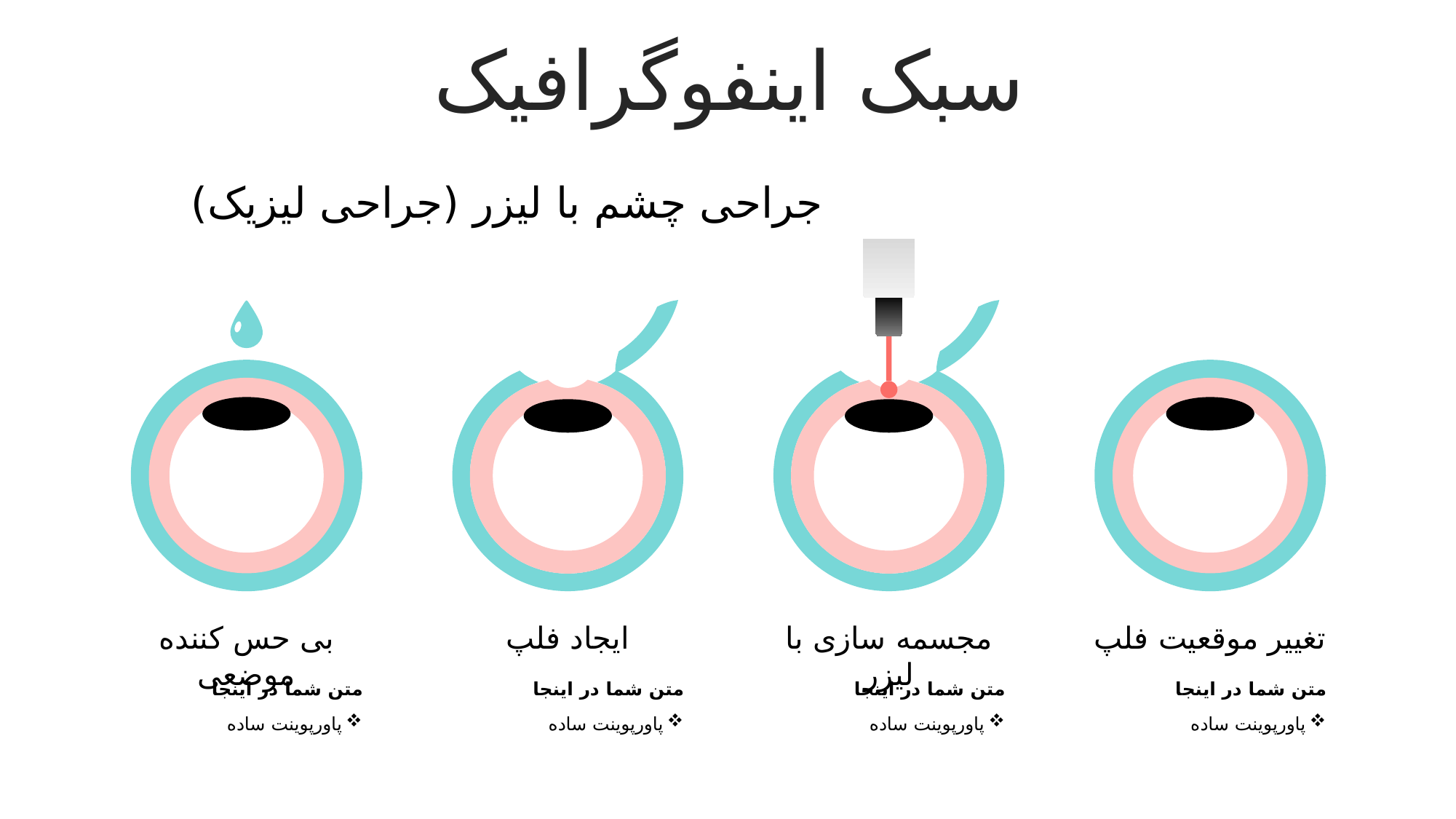

سبک اینفوگرافیک
جراحی چشم با لیزر (جراحی لیزیک)

بی حس کننده موضعی
ایجاد فلپ
مجسمه سازی با لیزر
تغییر موقعیت فلپ
متن شما در اینجا
پاورپوینت ساده
متن شما در اینجا
پاورپوینت ساده
متن شما در اینجا
پاورپوینت ساده
متن شما در اینجا
پاورپوینت ساده